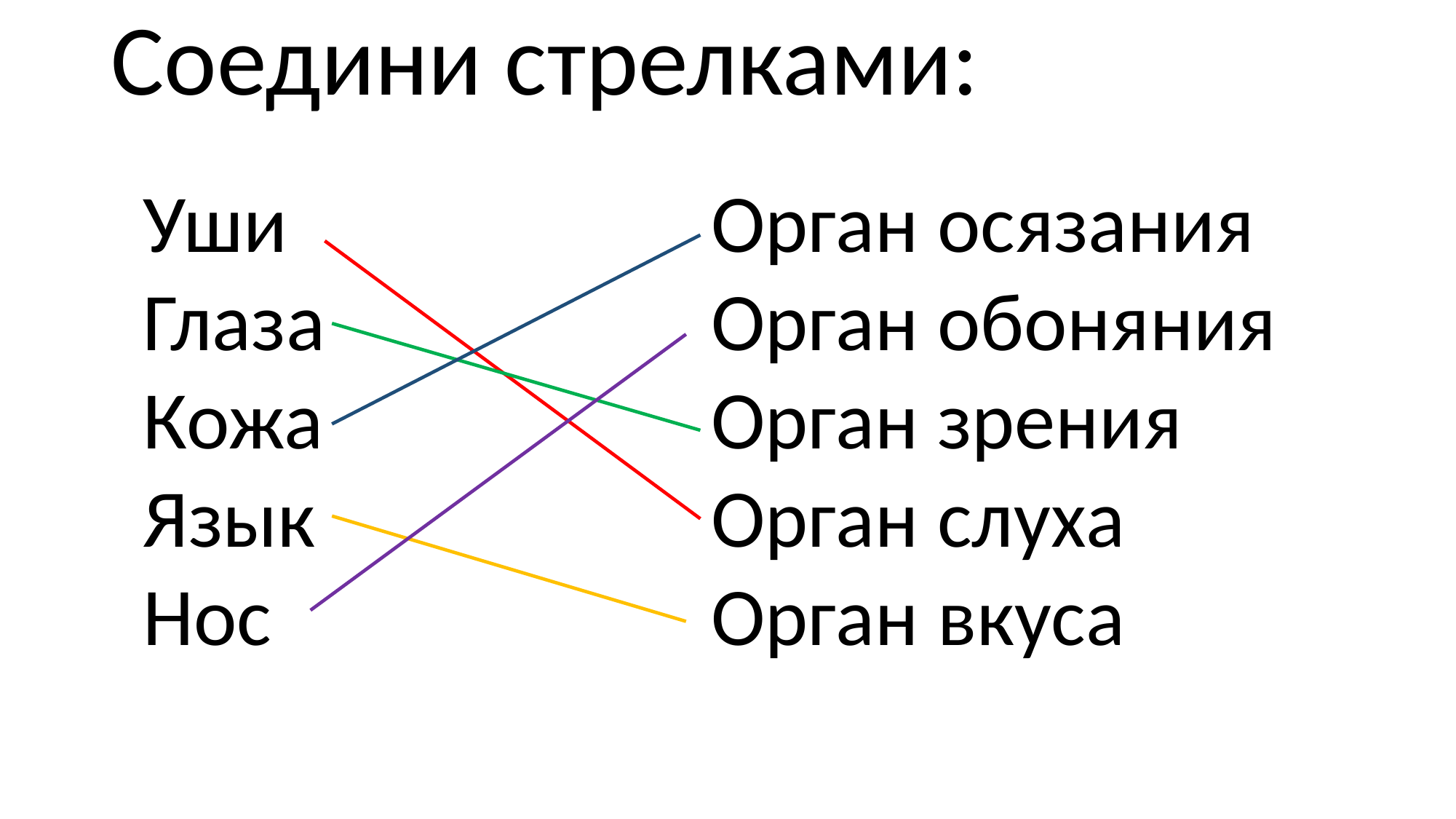

# Соедини стрелками:
Уши
Глаза
Кожа
Язык
Нос
Орган осязания
Орган обоняния
Орган зрения
Орган слуха
Орган вкуса